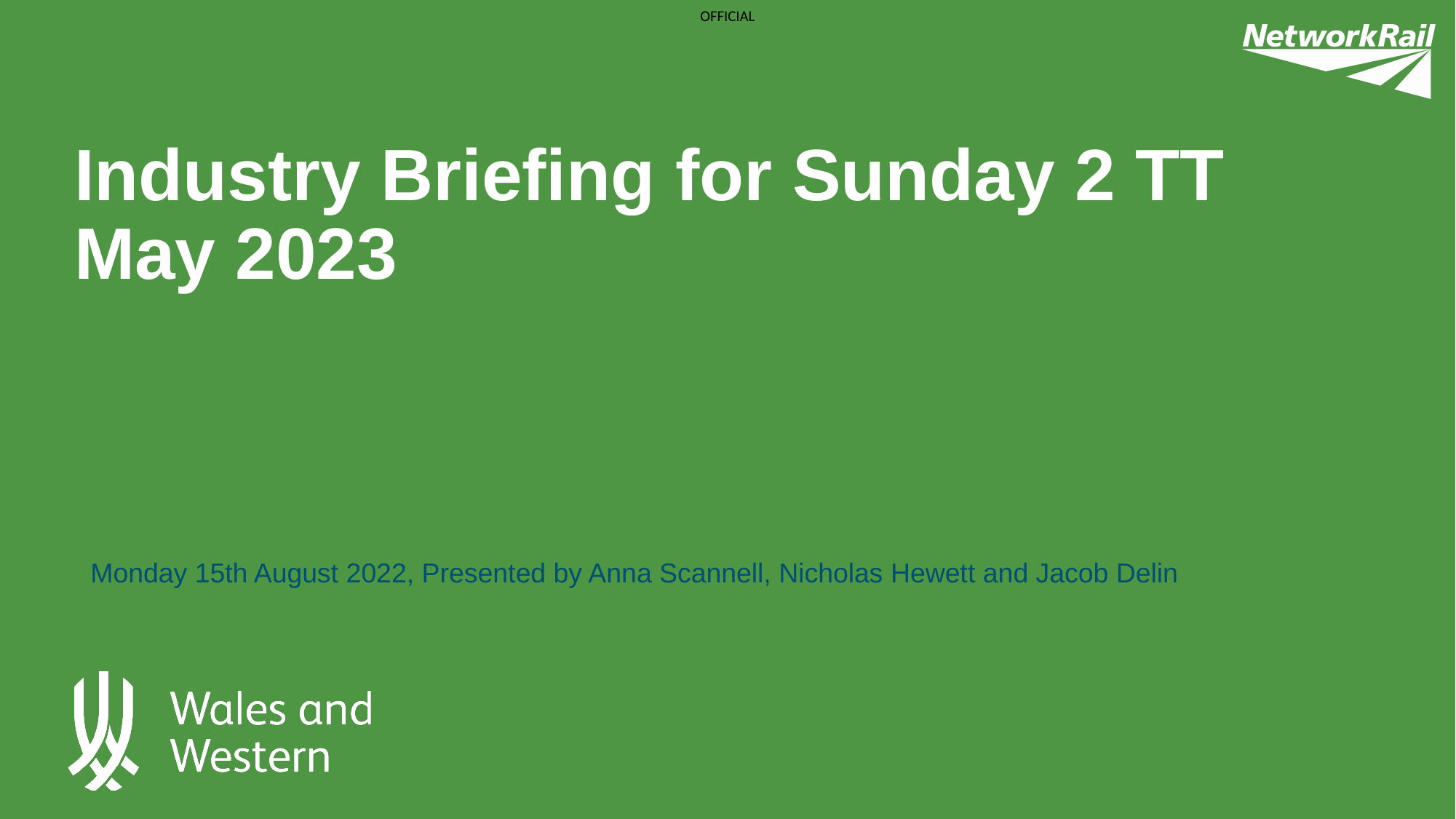

# Industry Briefing for Sunday 2 TT May 2023

Monday 15th August 2022, Presented by Anna Scannell, Nicholas Hewett and Jacob Delin